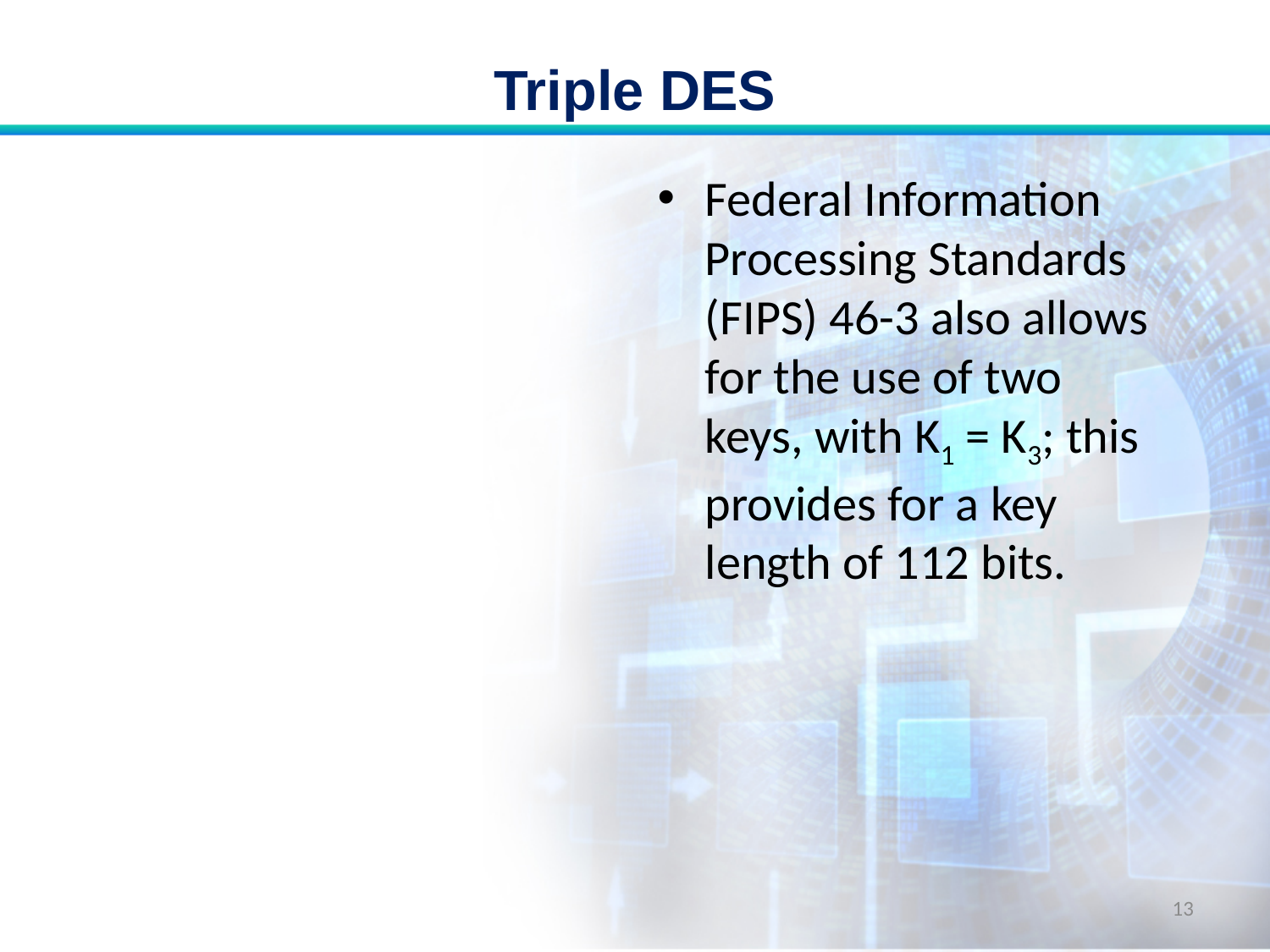

# Triple DES
Federal Information Processing Standards (FIPS) 46-3 also allows for the use of two keys, with K1 = K3; this provides for a key length of 112 bits.
13